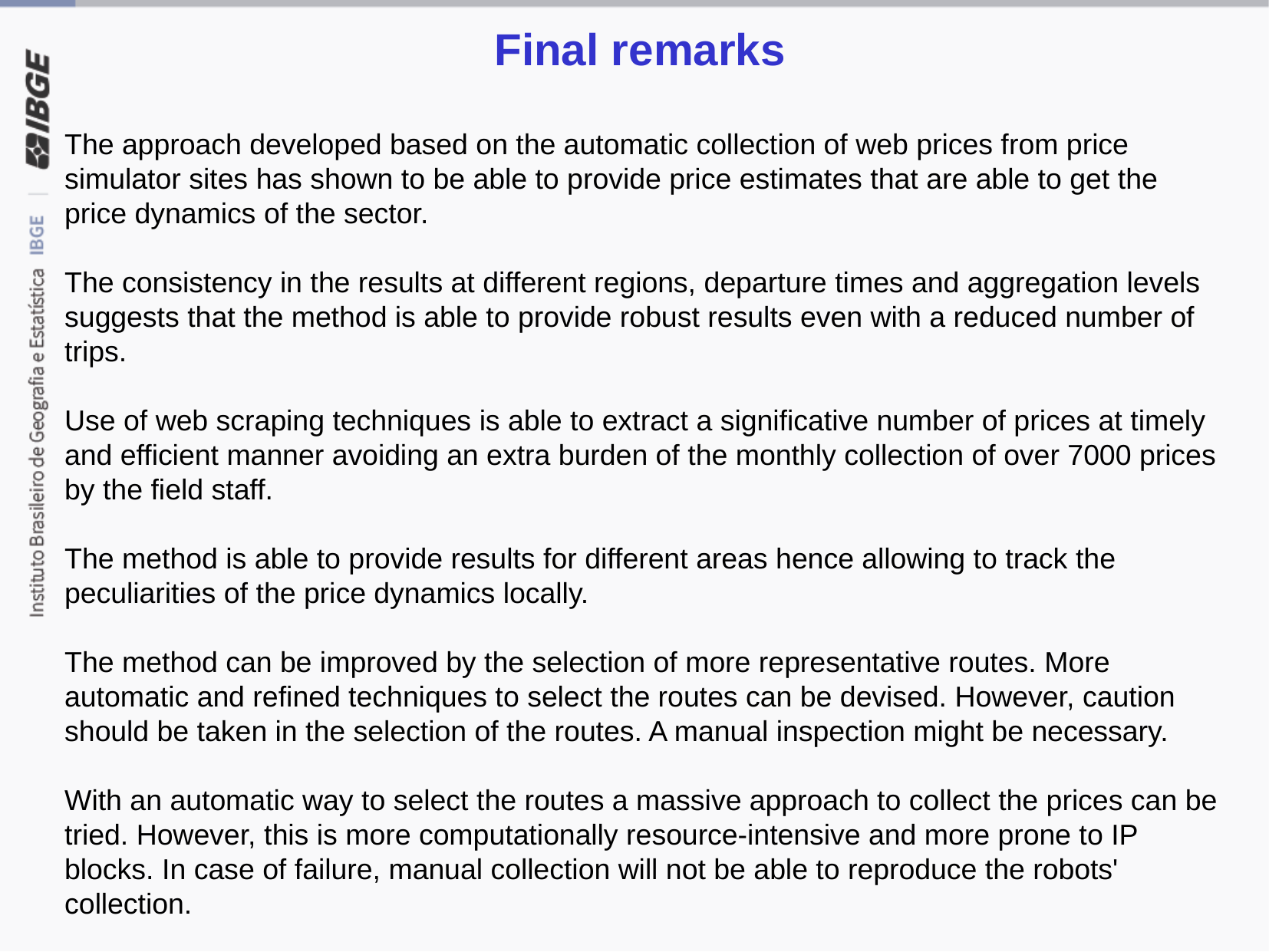

Final remarks

The approach developed based on the automatic collection of web prices from price simulator sites has shown to be able to provide price estimates that are able to get the price dynamics of the sector.

The consistency in the results at different regions, departure times and aggregation levels suggests that the method is able to provide robust results even with a reduced number of trips.

Use of web scraping techniques is able to extract a significative number of prices at timely and efficient manner avoiding an extra burden of the monthly collection of over 7000 prices by the field staff.

The method is able to provide results for different areas hence allowing to track the peculiarities of the price dynamics locally.

The method can be improved by the selection of more representative routes. More automatic and refined techniques to select the routes can be devised. However, caution should be taken in the selection of the routes. A manual inspection might be necessary.

With an automatic way to select the routes a massive approach to collect the prices can be tried. However, this is more computationally resource-intensive and more prone to IP blocks. In case of failure, manual collection will not be able to reproduce the robots' collection.